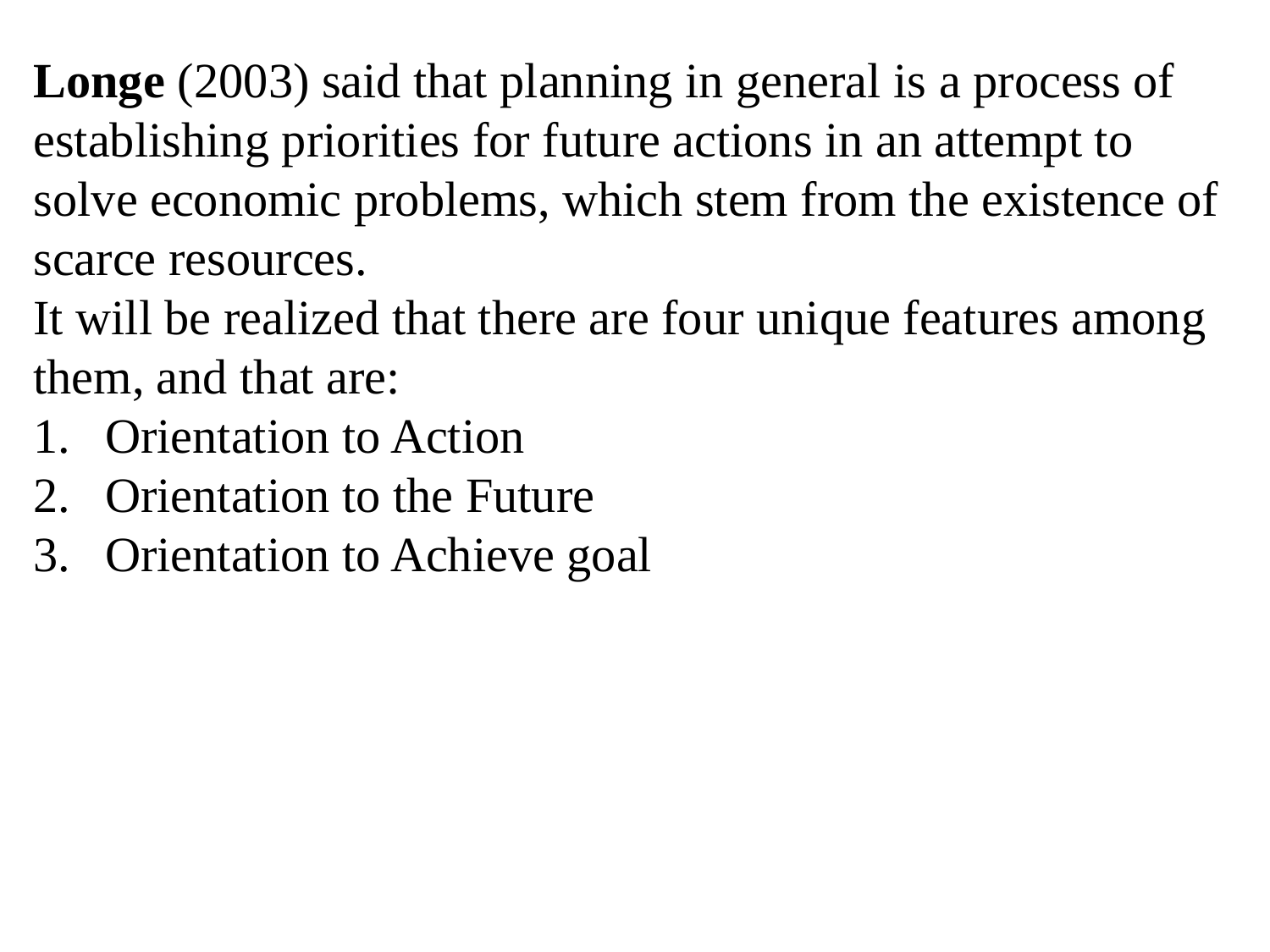

Longe (2003) said that planning in general is a process of establishing priorities for future actions in an attempt to solve economic problems, which stem from the existence of scarce resources.
It will be realized that there are four unique features among them, and that are:
Orientation to Action
Orientation to the Future
Orientation to Achieve goal